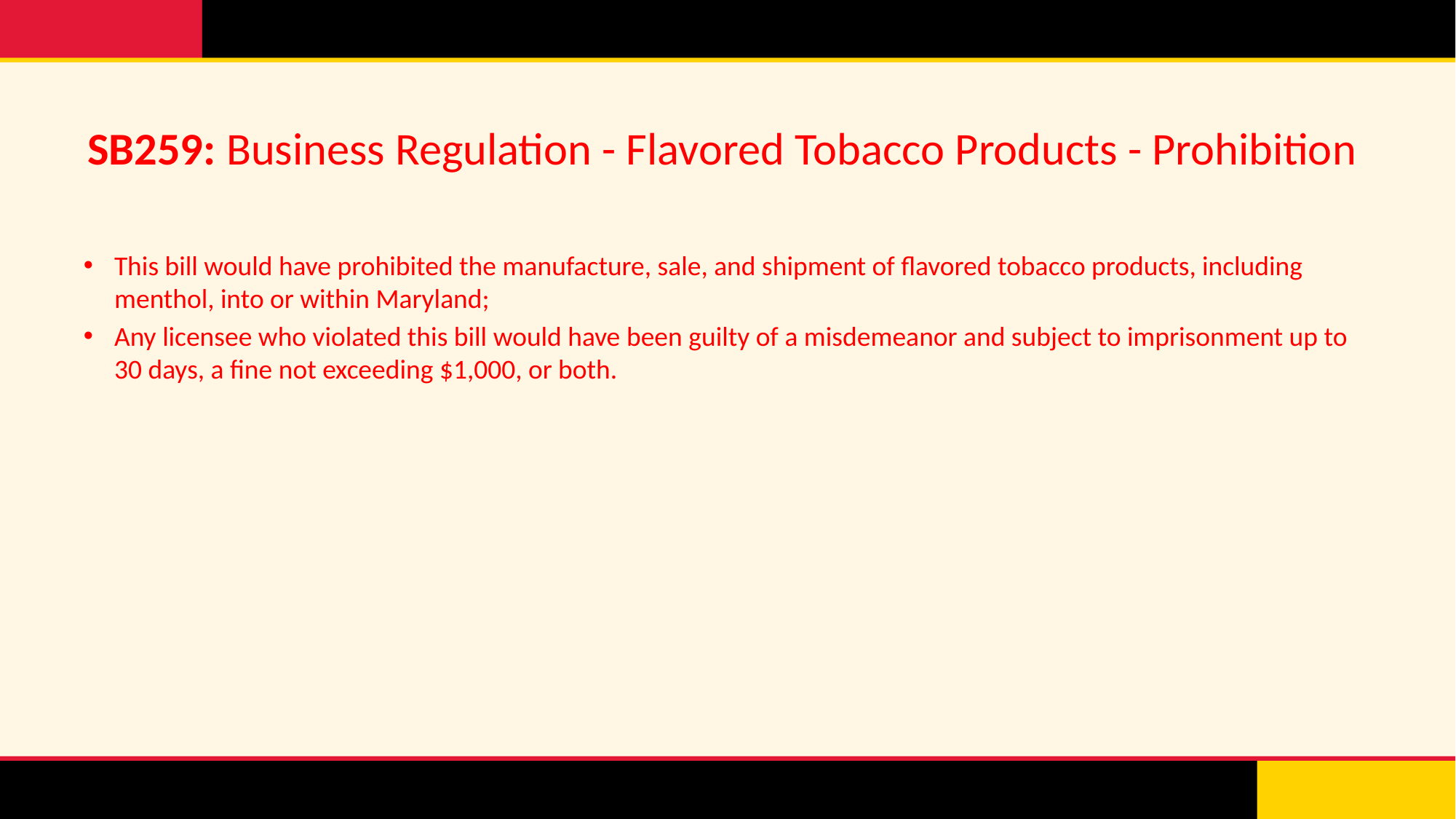

# SB259: Business Regulation - Flavored Tobacco Products - Prohibition
This bill would have prohibited the manufacture, sale, and shipment of flavored tobacco products, including menthol, into or within Maryland;
Any licensee who violated this bill would have been guilty of a misdemeanor and subject to imprisonment up to 30 days, a fine not exceeding $1,000, or both.